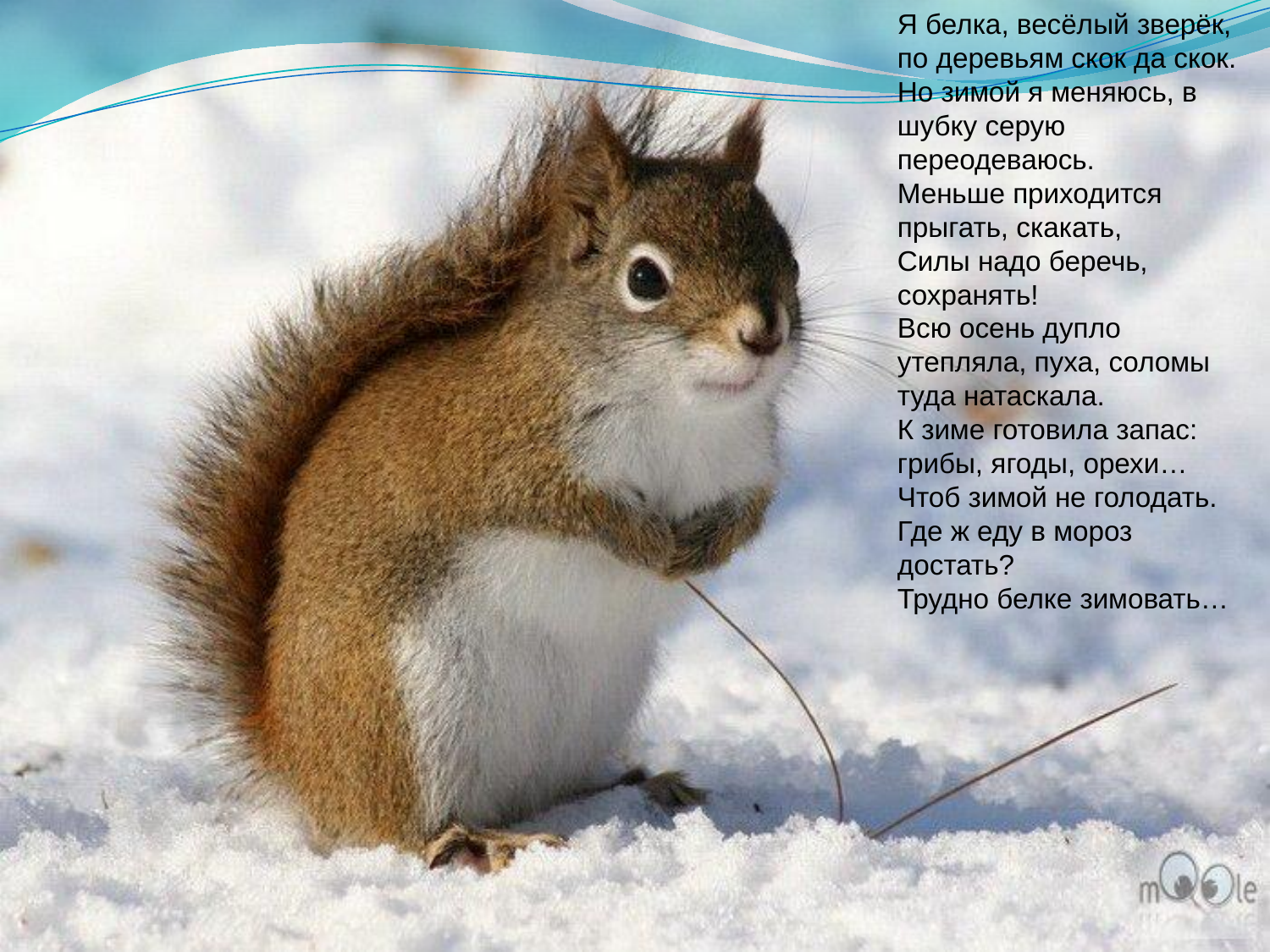

Я белка, весёлый зверёк, по деревьям скок да скок.
Но зимой я меняюсь, в шубку серую переодеваюсь.
Меньше приходится прыгать, скакать,
Силы надо беречь, сохранять!
Всю осень дупло утепляла, пуха, соломы туда натаскала.
К зиме готовила запас: грибы, ягоды, орехи…
Чтоб зимой не голодать. Где ж еду в мороз достать?
Трудно белке зимовать…